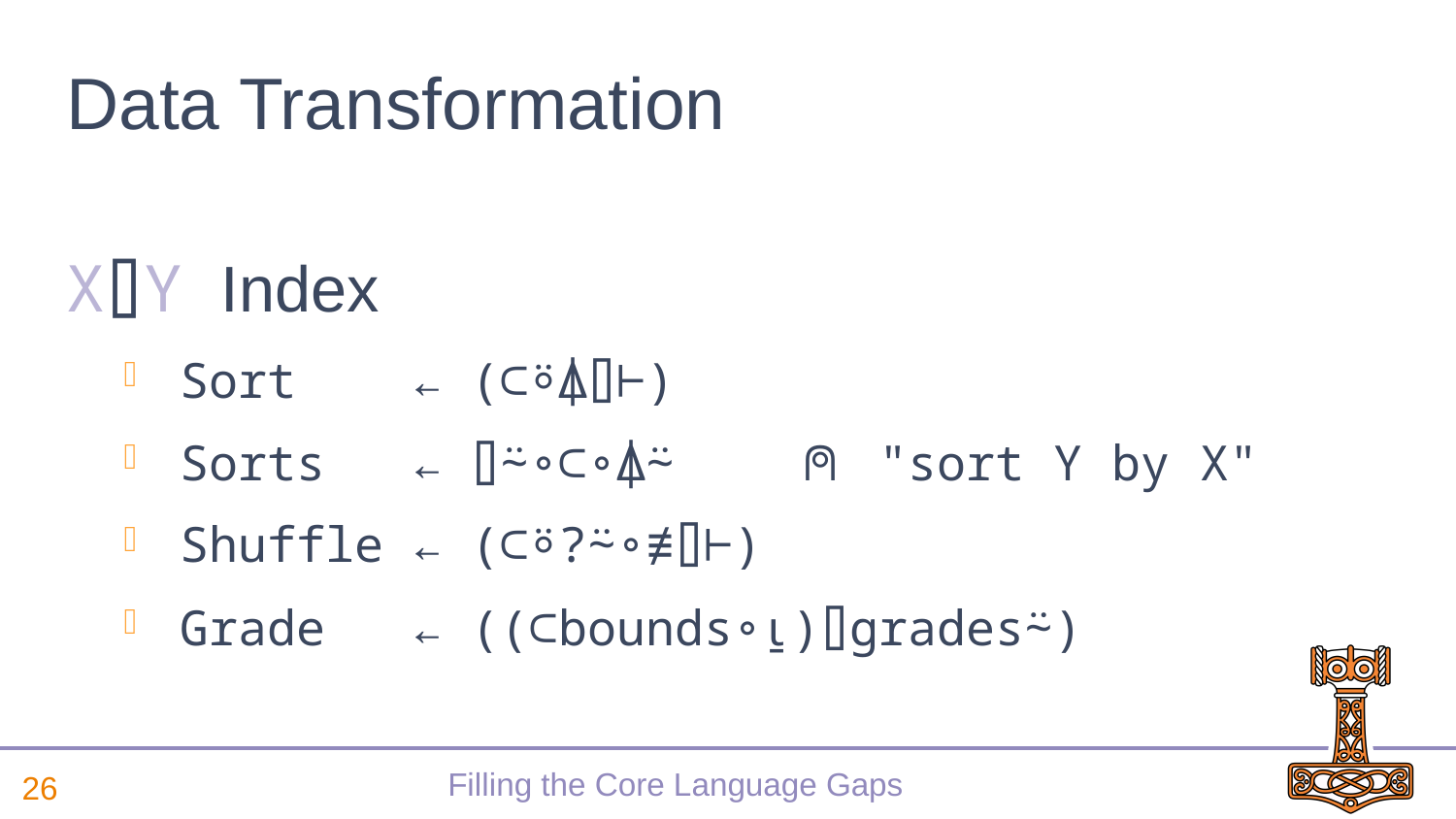

Indexing with Nested Vectors
# Data Transformation
X⌷Y Index
Sort    ← (⊂⍤⍋⌷⊢)
Sorts   ← ⌷⍨∘⊂∘⍋⍨    ⍝ "sort Y by X"
Shuffle ← (⊂⍤?⍨∘≢⌷⊢)
Grade   ← ((⊂bounds∘⍸)⌷grades⍨)